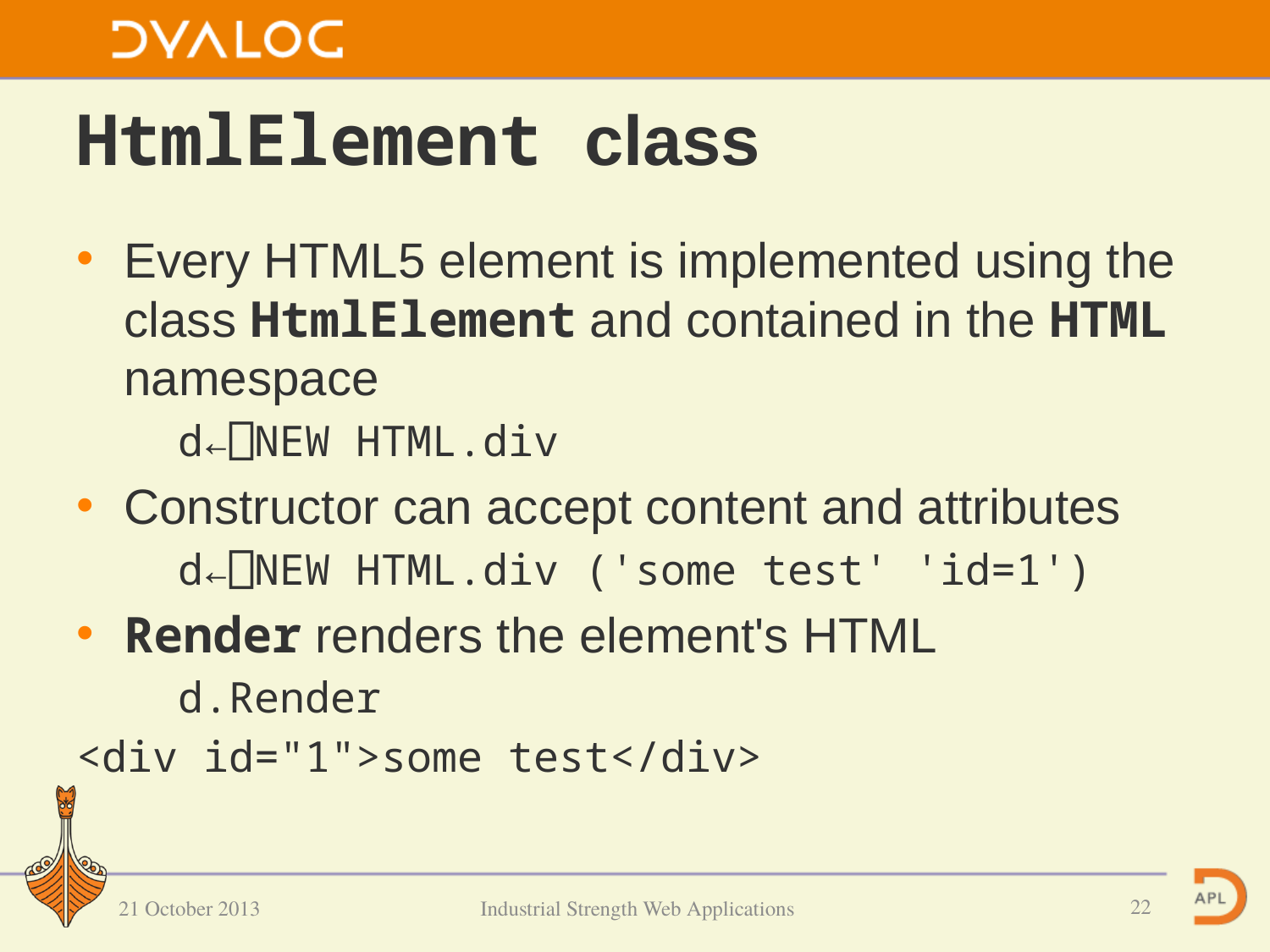

# HtmlElement class
Every HTML5 element is implemented using the class HtmlElement and contained in the HTML namespace
    d←⎕NEW HTML.div
Constructor can accept content and attributes
    d←⎕NEW HTML.div ('some test' 'id=1')
Render renders the element's HTML
    d.Render
<div id="1">some test</div>

21 October 2013
 Industrial Strength Web Applications
22